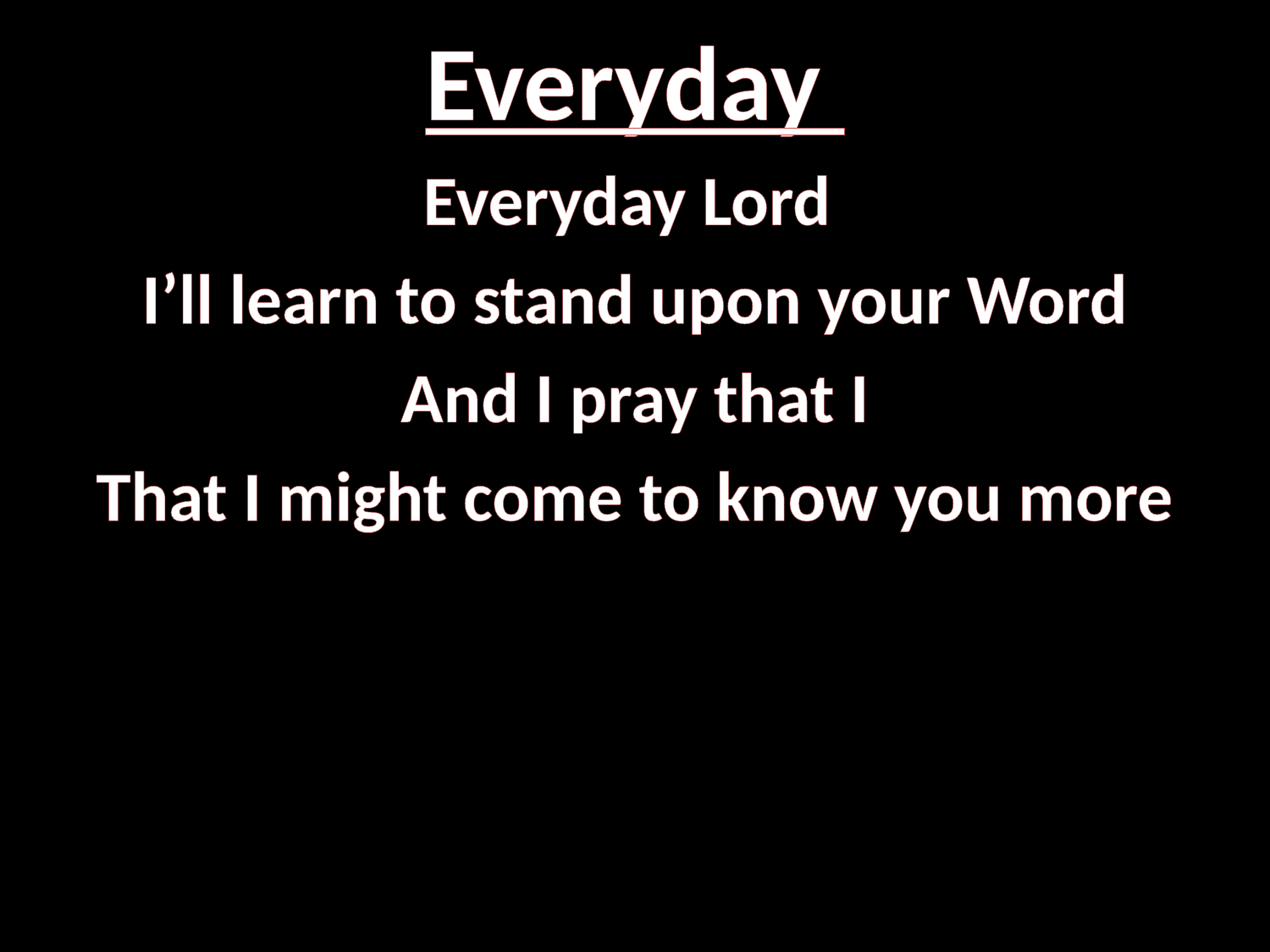

# Everyday
Everyday Lord
I’ll learn to stand upon your Word
And I pray that I
That I might come to know you more